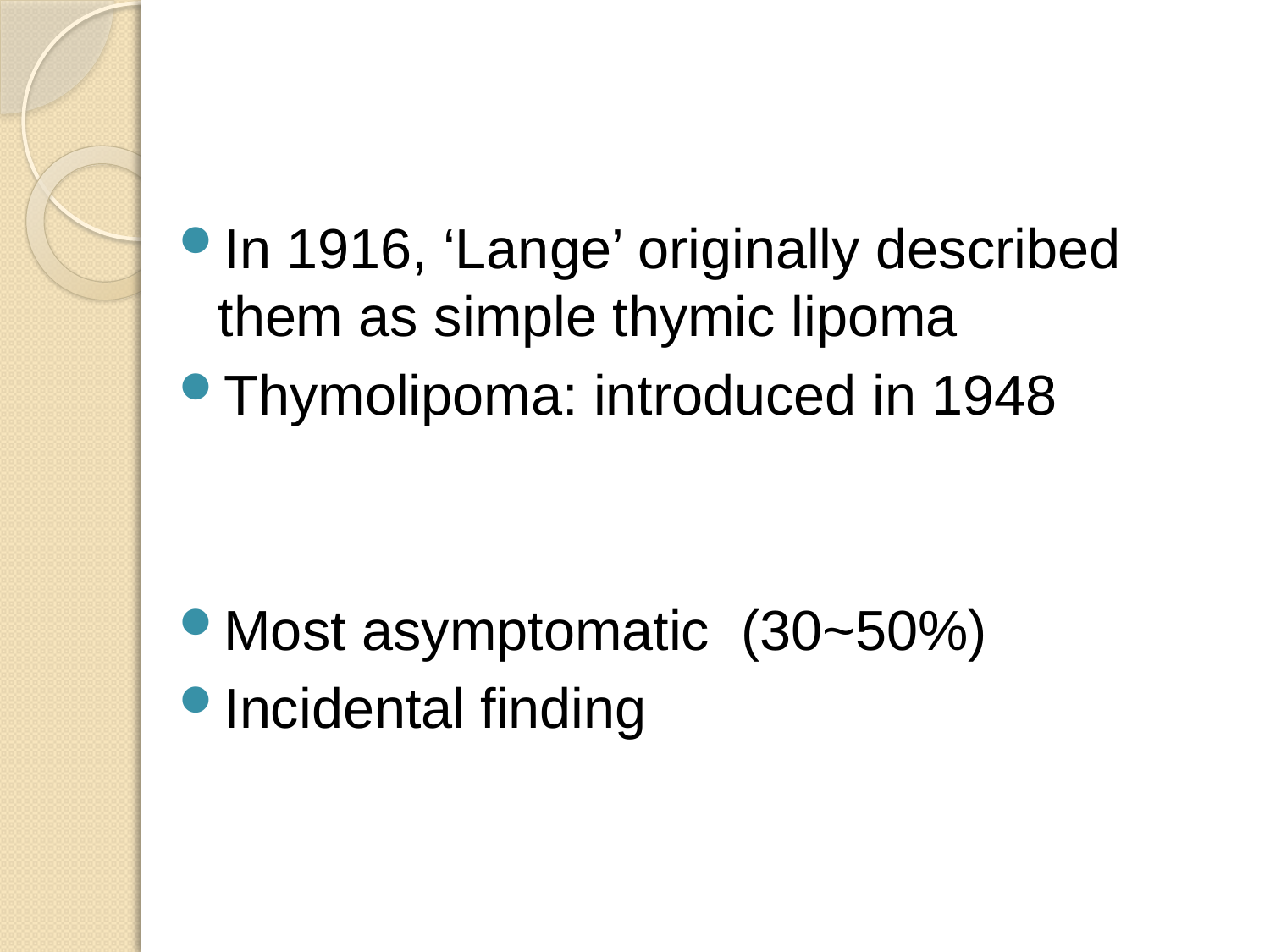

#
In 1916, ‘Lange’ originally described them as simple thymic lipoma
Thymolipoma: introduced in 1948

Most asymptomatic  (30~50%)
Incidental finding